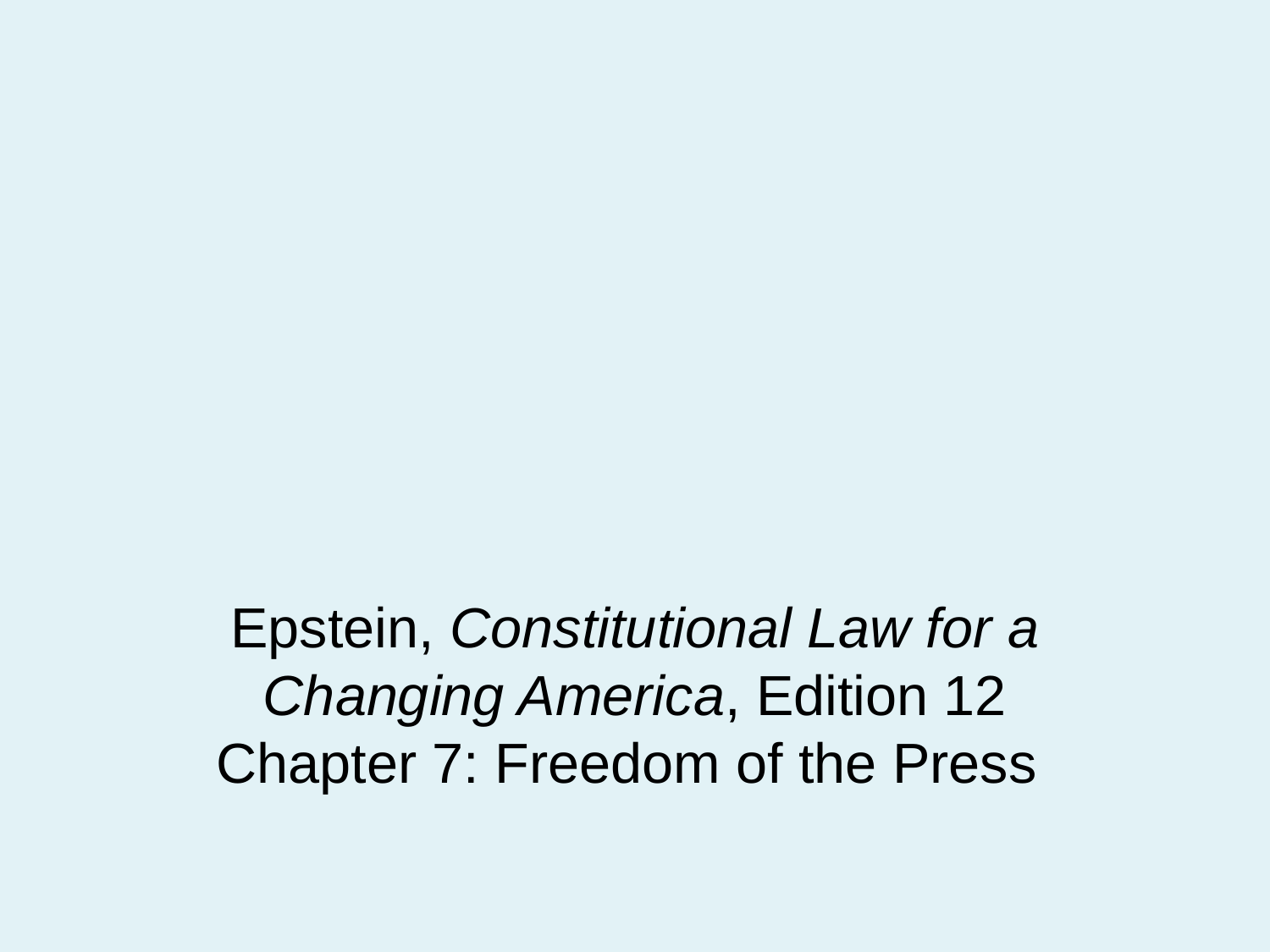

# Epstein, Constitutional Law for a Changing America, Edition 12 Chapter 7: Freedom of the Press